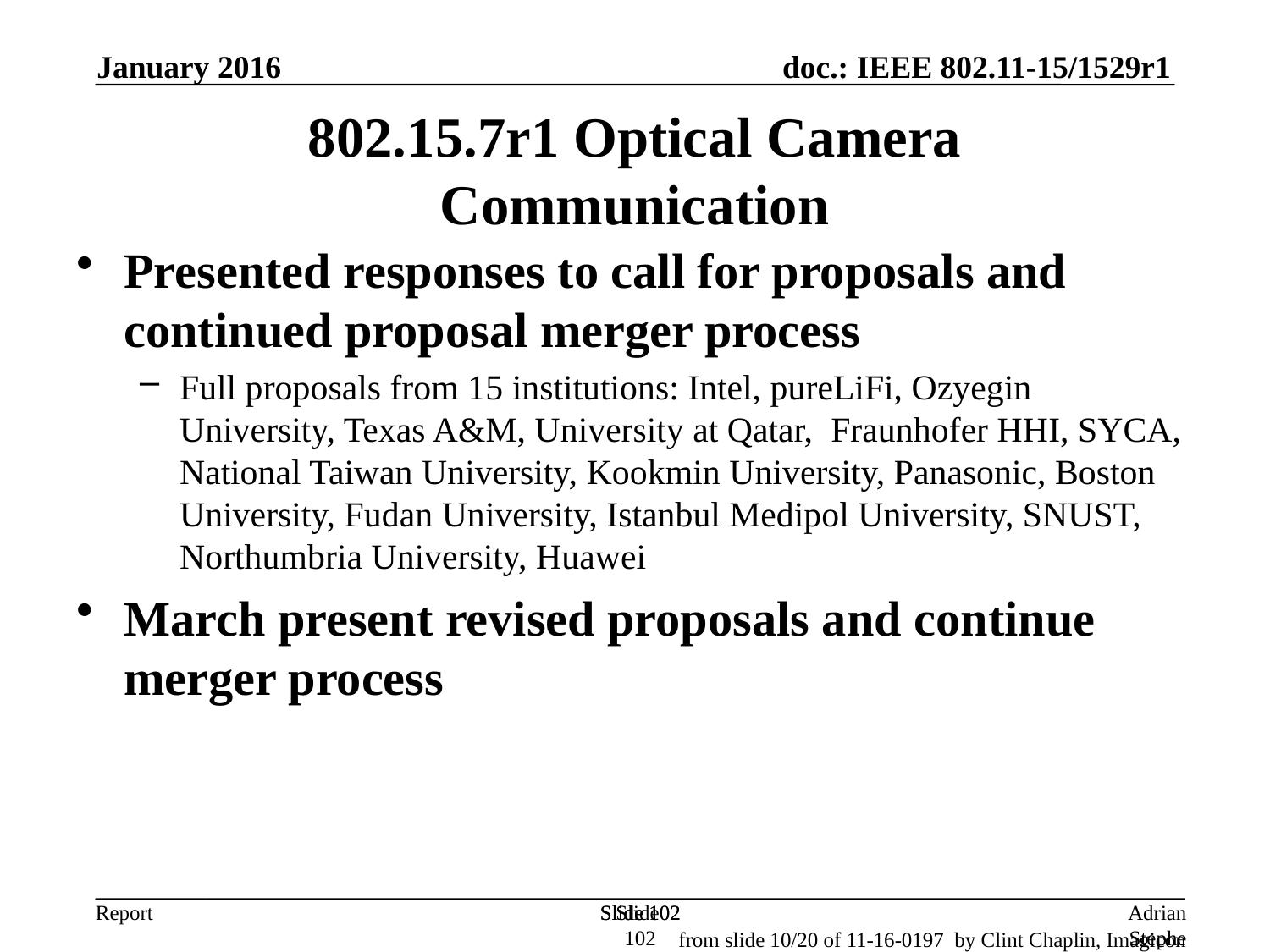

January 2016
802.15.7r1 Optical Camera Communication
Presented responses to call for proposals and continued proposal merger process
Full proposals from 15 institutions: Intel, pureLiFi, Ozyegin University, Texas A&M, University at Qatar,  Fraunhofer HHI, SYCA, National Taiwan University, Kookmin University, Panasonic, Boston University, Fudan University, Istanbul Medipol University, SNUST, Northumbria University, Huawei
March present revised proposals and continue merger process
Slide 102
Slide 102
Slide 102
Adrian Stephens, Intel Corporation
from slide 10/20 of 11-16-0197  by Clint Chaplin, Imagicon